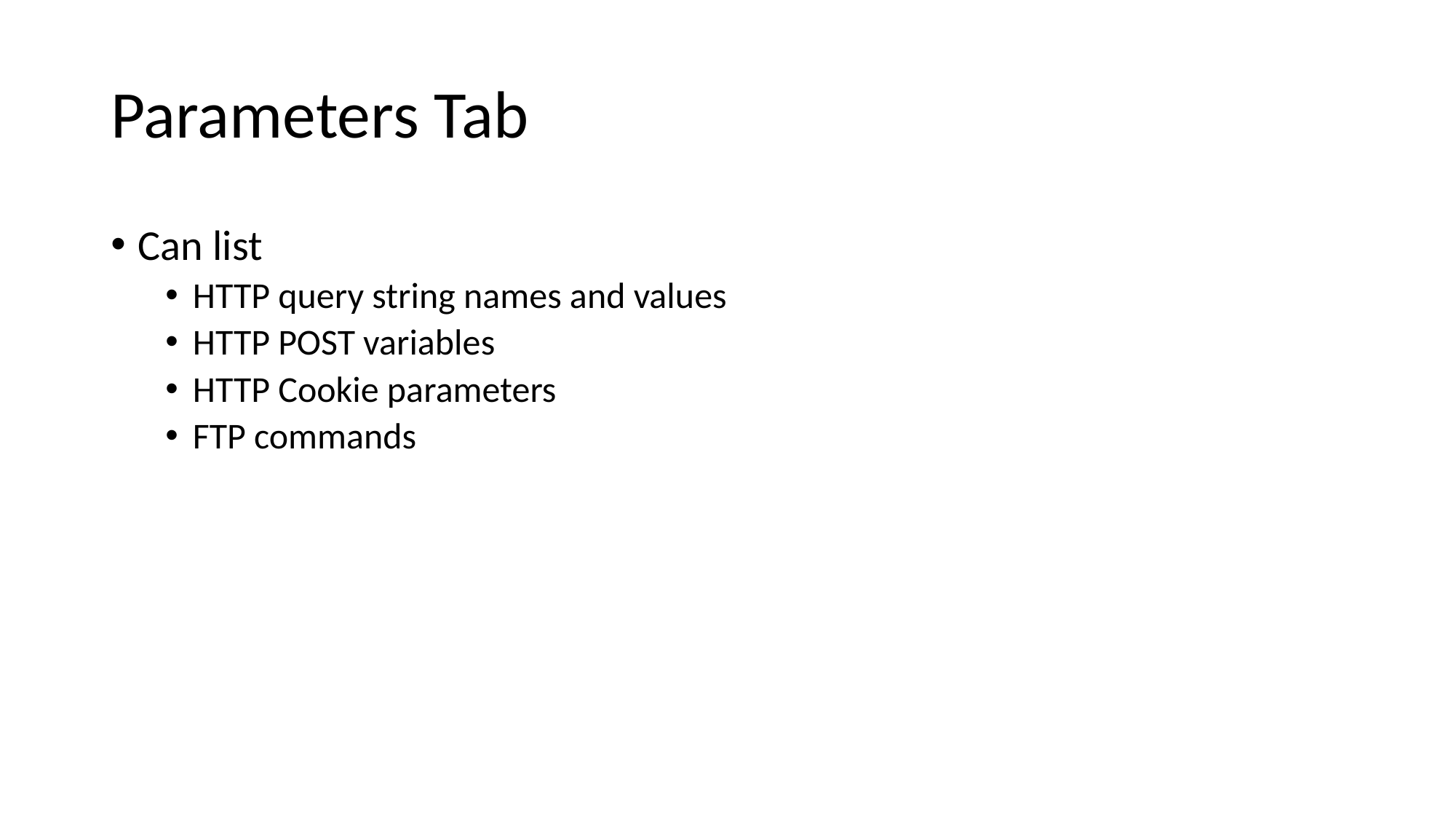

# Parameters Tab
Can list
HTTP query string names and values
HTTP POST variables
HTTP Cookie parameters
FTP commands